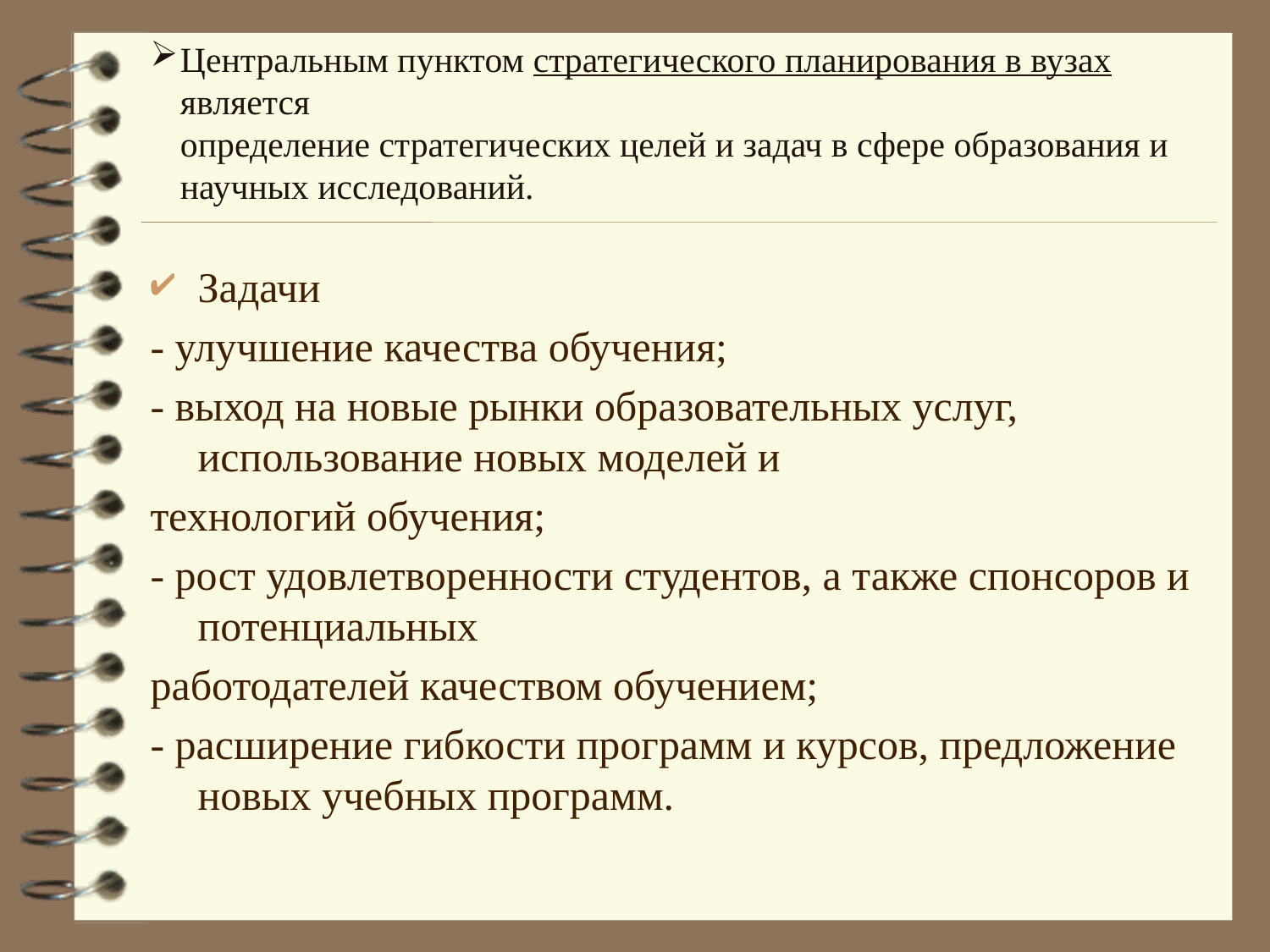

# Центральным пунктом стратегического планирования в вузах является определение стратегических целей и задач в сфере образования и научных исследований.
Задачи
- улучшение качества обучения;
- выход на новые рынки образовательных услуг, использование новых моделей и
технологий обучения;
- рост удовлетворенности студентов, а также спонсоров и потенциальных
работодателей качеством обучением;
- расширение гибкости программ и курсов, предложение новых учебных программ.